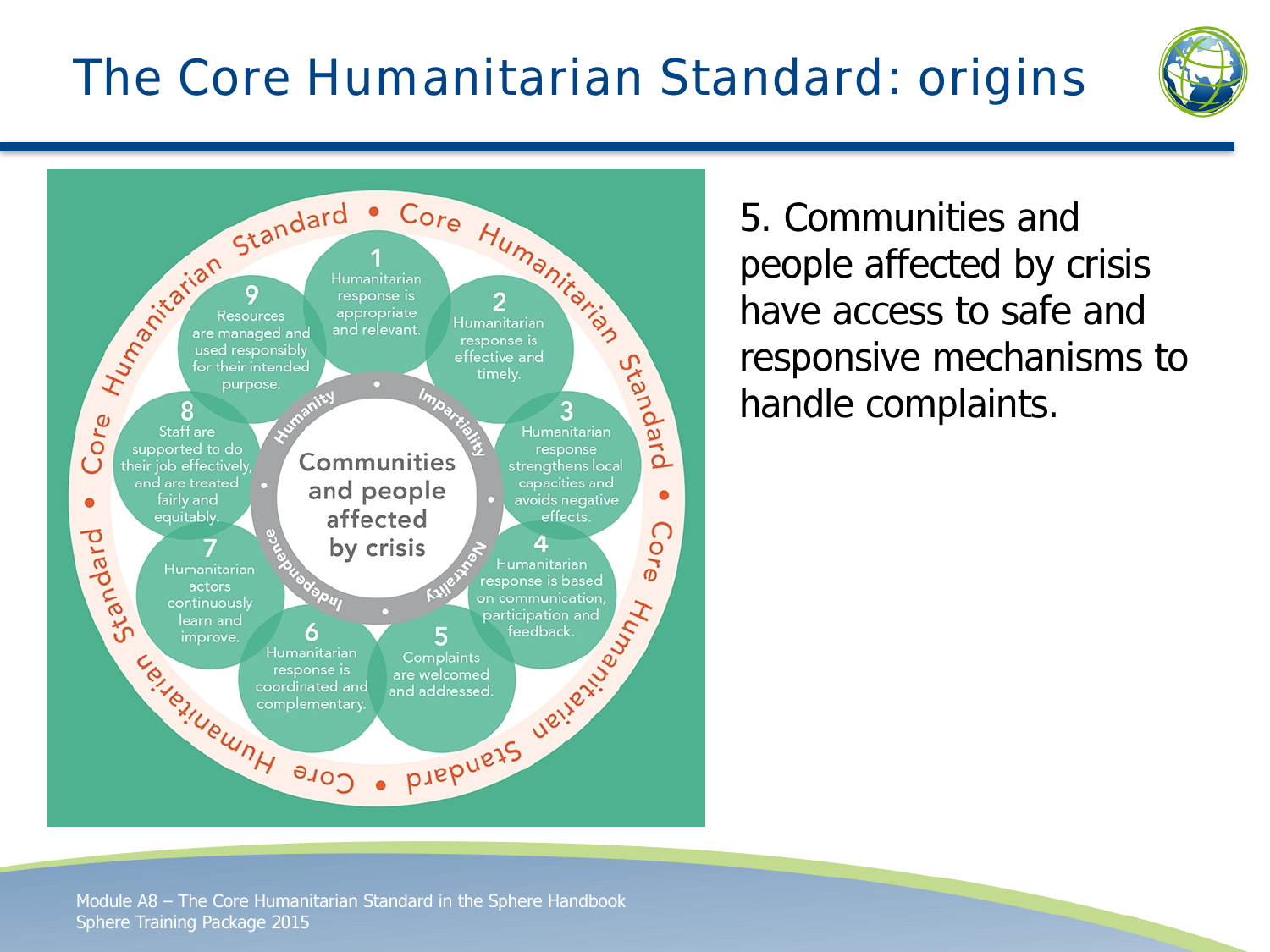

# The Core Humanitarian Standard: origins
5. Communities and people affected by crisis have access to safe and responsive mechanisms to handle complaints.
Module A8 – The Core Humanitarian Standard in the Sphere Handbook
Sphere Training Package 2015